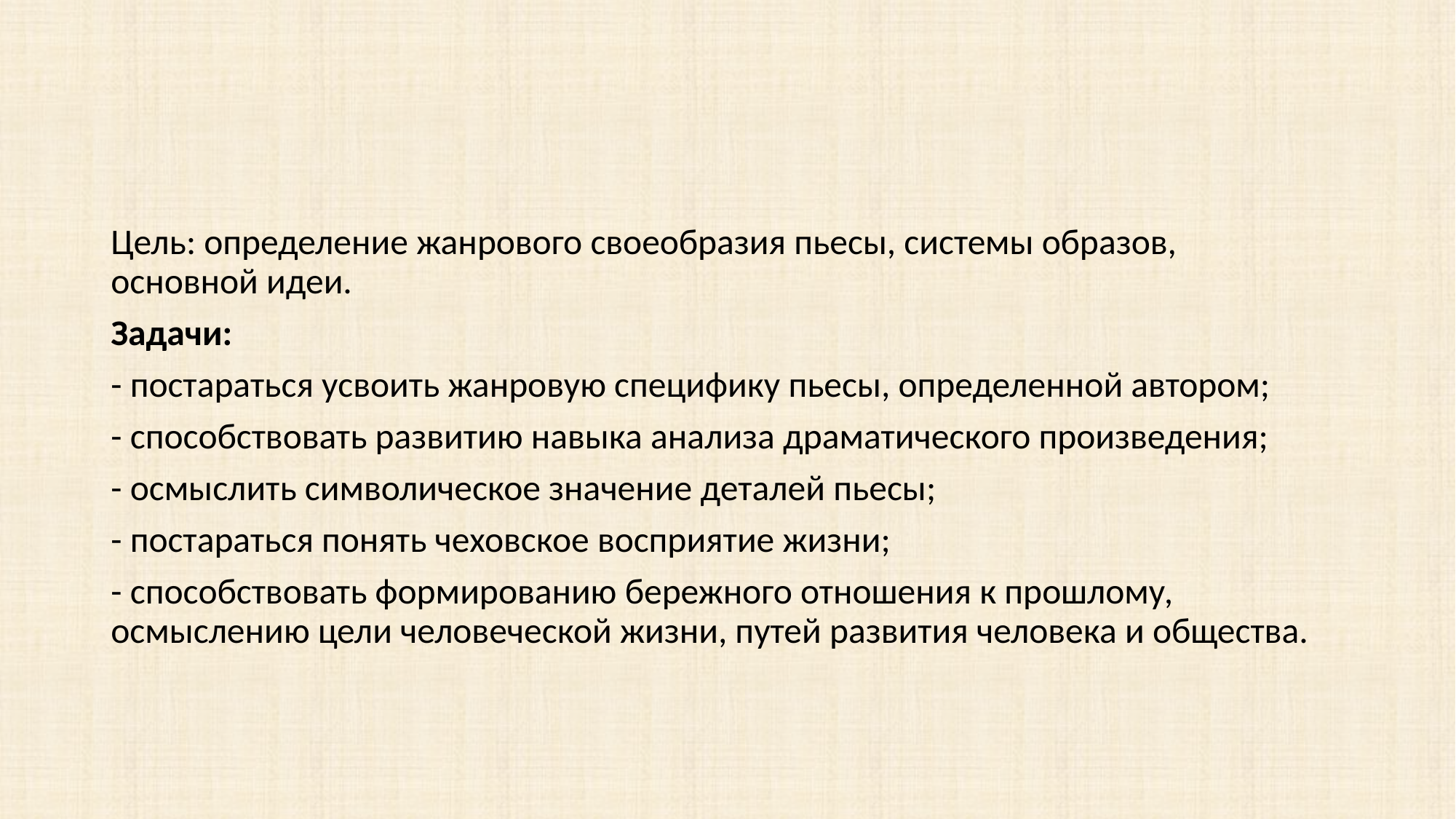

#
Цель: определение жанрового своеобразия пьесы, системы образов, основной идеи.
Задачи:
- постараться усвоить жанровую специфику пьесы, определенной автором;
- способствовать развитию навыка анализа драматического произведения;
- осмыслить символическое значение деталей пьесы;
- постараться понять чеховское восприятие жизни;
- способствовать формированию бережного отношения к прошлому, осмыслению цели человеческой жизни, путей развития человека и общества.